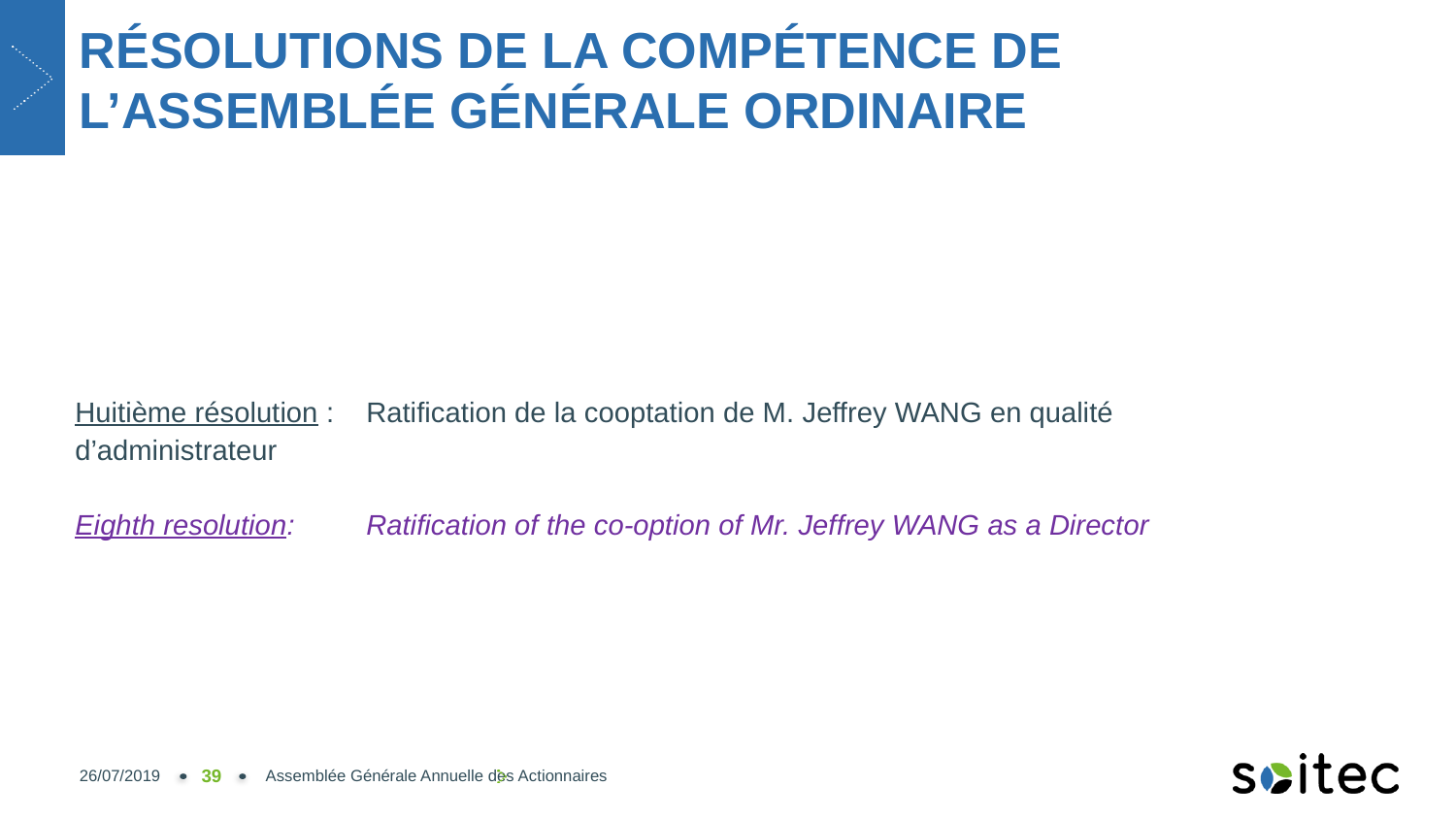

# RÉSOLUTIONS DE LA COMPÉTENCE DE L’ASSEMBLÉE GÉNÉRALE ORDINAIRE
Huitième résolution : 	Ratification de la cooptation de M. Jeffrey WANG en qualité
d’administrateur

Eighth resolution: 	Ratification of the co-option of Mr. Jeffrey WANG as a Director
26/07/2019
39
Assemblée Générale Annuelle des Actionnaires